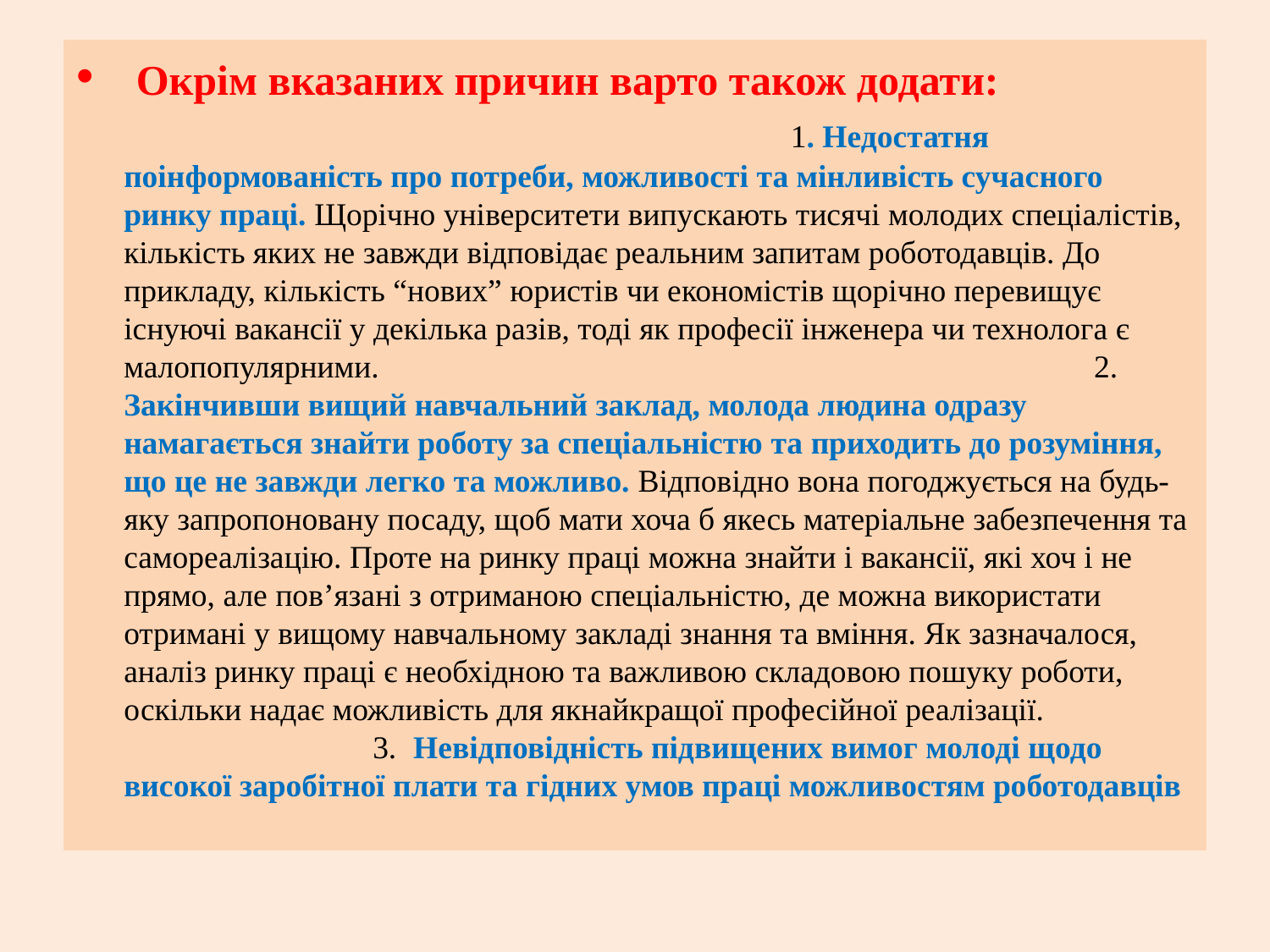

Окрім вказаних причин варто також додати:                                                                                  1. Недостатня поінформованість про потреби, можливості та мінливість сучасного ринку праці. Щорічно університети випускають тисячі молодих спеціалістів, кількість яких не завжди відповідає реальним запитам роботодавців. До прикладу, кількість “нових” юристів чи економістів щорічно перевищує існуючі вакансії у декілька разів, тоді як професії інженера чи технолога є малопопулярними.                                                                                         2. Закінчивши вищий навчальний заклад, молода людина одразу намагається знайти роботу за спеціальністю та приходить до розуміння, що це не завжди легко та можливо. Відповідно вона погоджується на будь-яку запропоновану посаду, щоб мати хоча б якесь матеріальне забезпечення та самореалізацію. Проте на ринку праці можна знайти і вакансії, які хоч і не прямо, але пов’язані з отриманою спеціальністю, де можна використати отримані у вищому навчальному закладі знання та вміння. Як зазначалося, аналіз ринку праці є необхідною та важливою складовою пошуку роботи, оскільки надає можливість для якнайкращої професійної реалізації.                                                  3.  Невідповідність підвищених вимог молоді щодо високої заробітної плати та гідних умов праці можливостям роботодавців